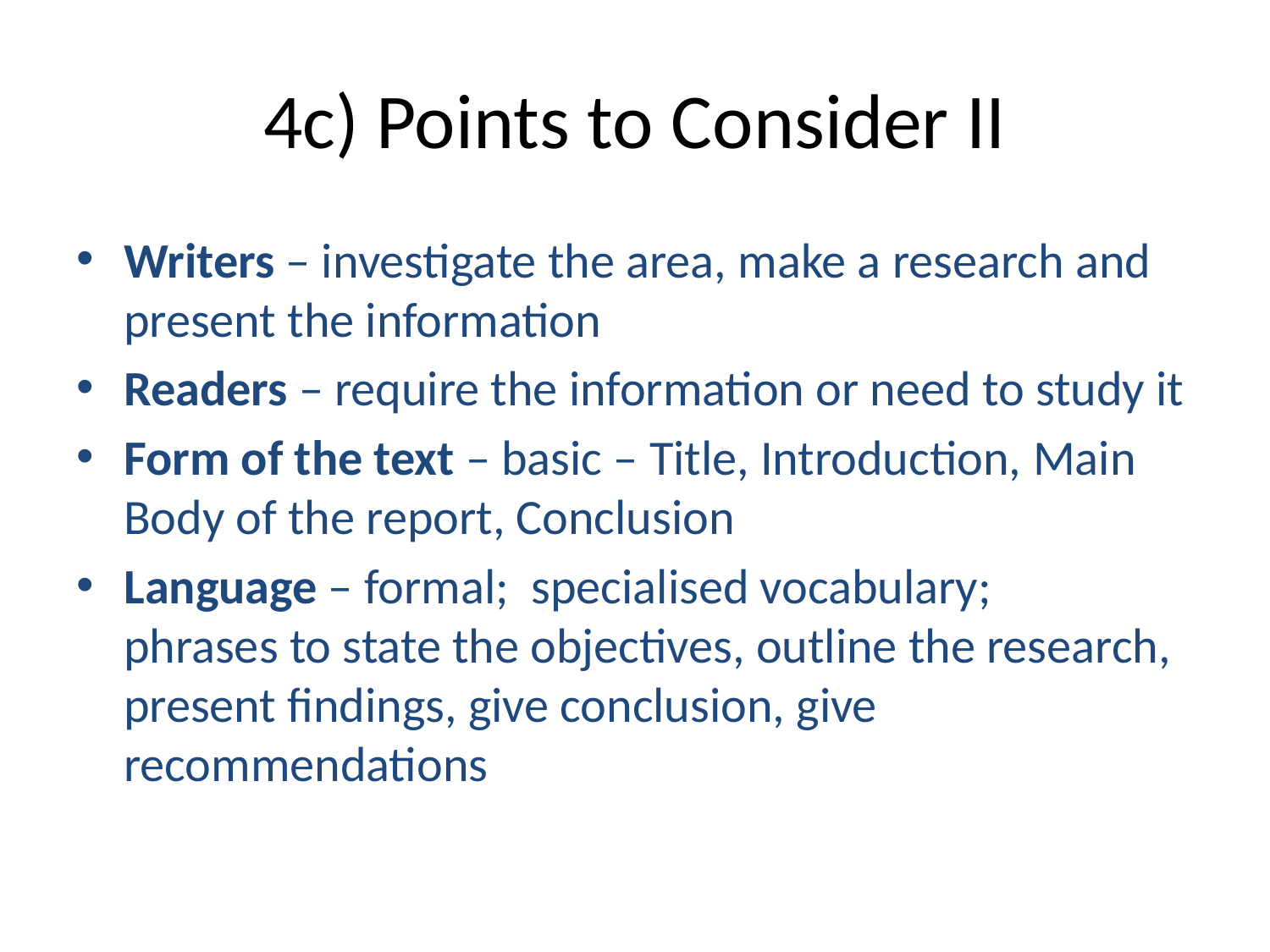

# 4c) Points to Consider II
Writers – investigate the area, make a research and present the information
Readers – require the information or need to study it
Form of the text – basic – Title, Introduction, Main Body of the report, Conclusion
Language – formal;  specialised vocabulary;      phrases to state the objectives, outline the research, present findings, give conclusion, give recommendations